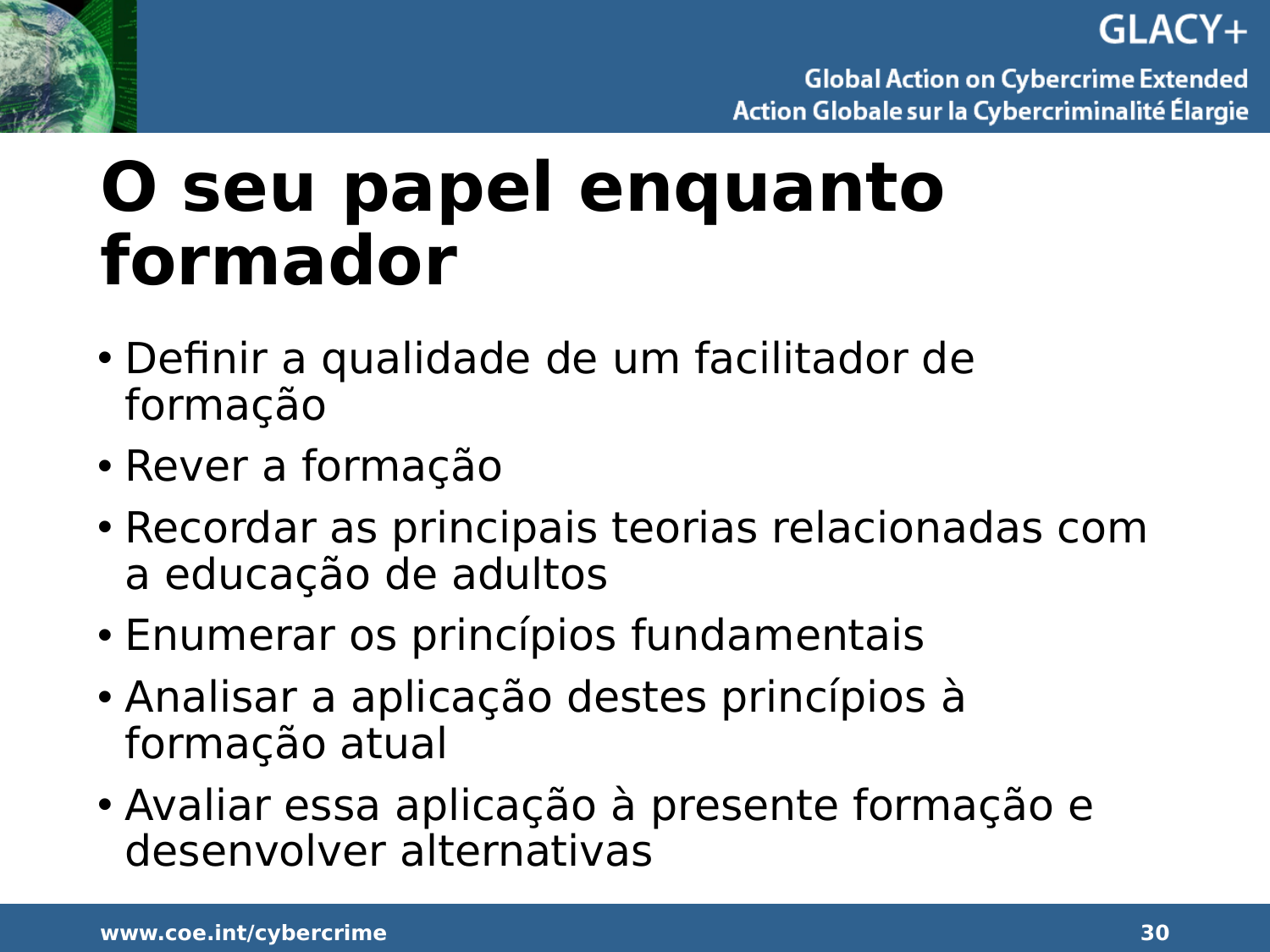

# O seu papel enquanto formador
Definir a qualidade de um facilitador de formação
Rever a formação
Recordar as principais teorias relacionadas com a educação de adultos
Enumerar os princípios fundamentais
Analisar a aplicação destes princípios à formação atual
Avaliar essa aplicação à presente formação e desenvolver alternativas
www.coe.int/cybercrime
30